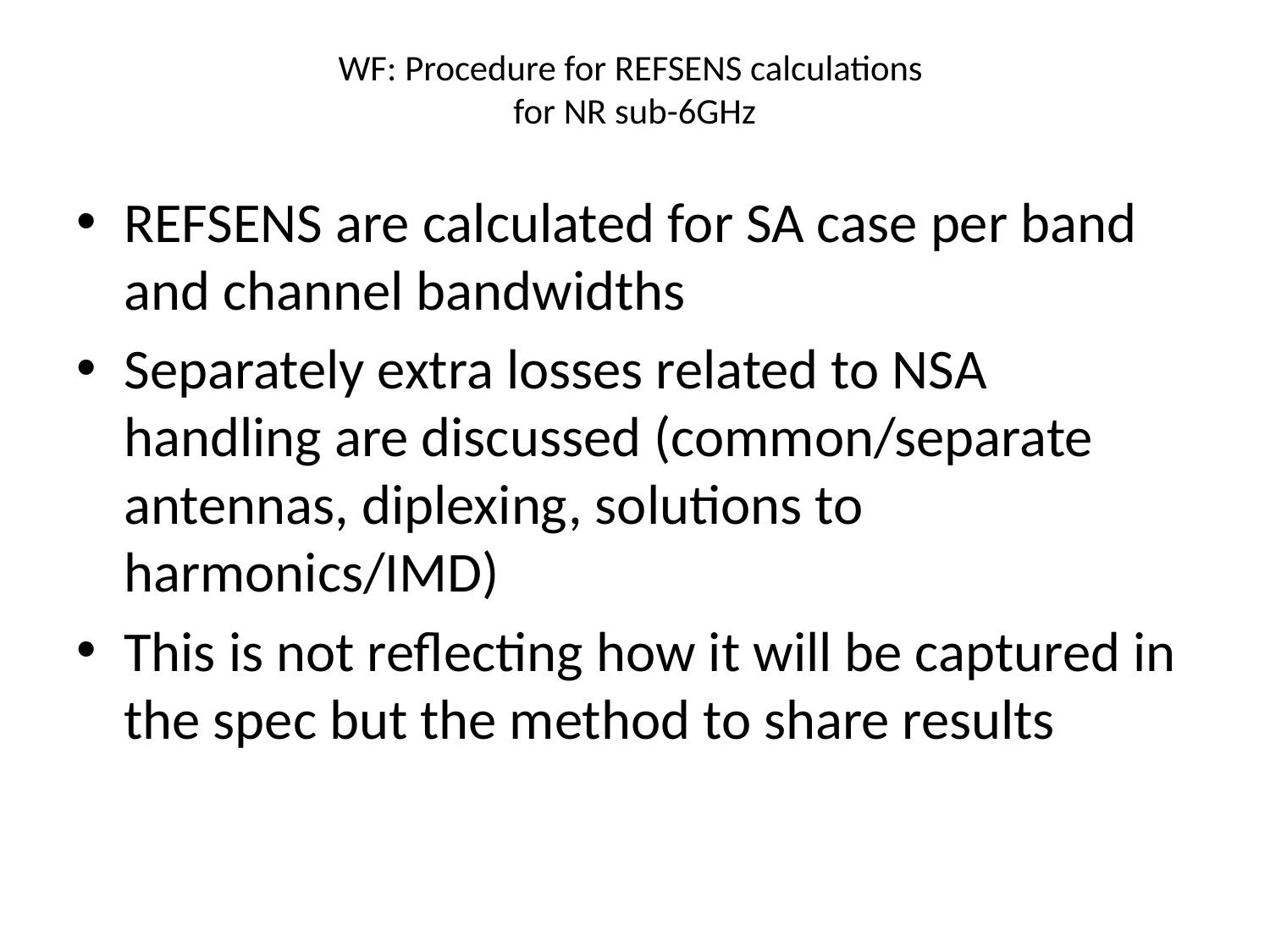

# WF: Procedure for REFSENS calculations for NR sub-6GHz
REFSENS are calculated for SA case per band and channel bandwidths
Separately extra losses related to NSA handling are discussed (common/separate antennas, diplexing, solutions to harmonics/IMD)
This is not reflecting how it will be captured in the spec but the method to share results